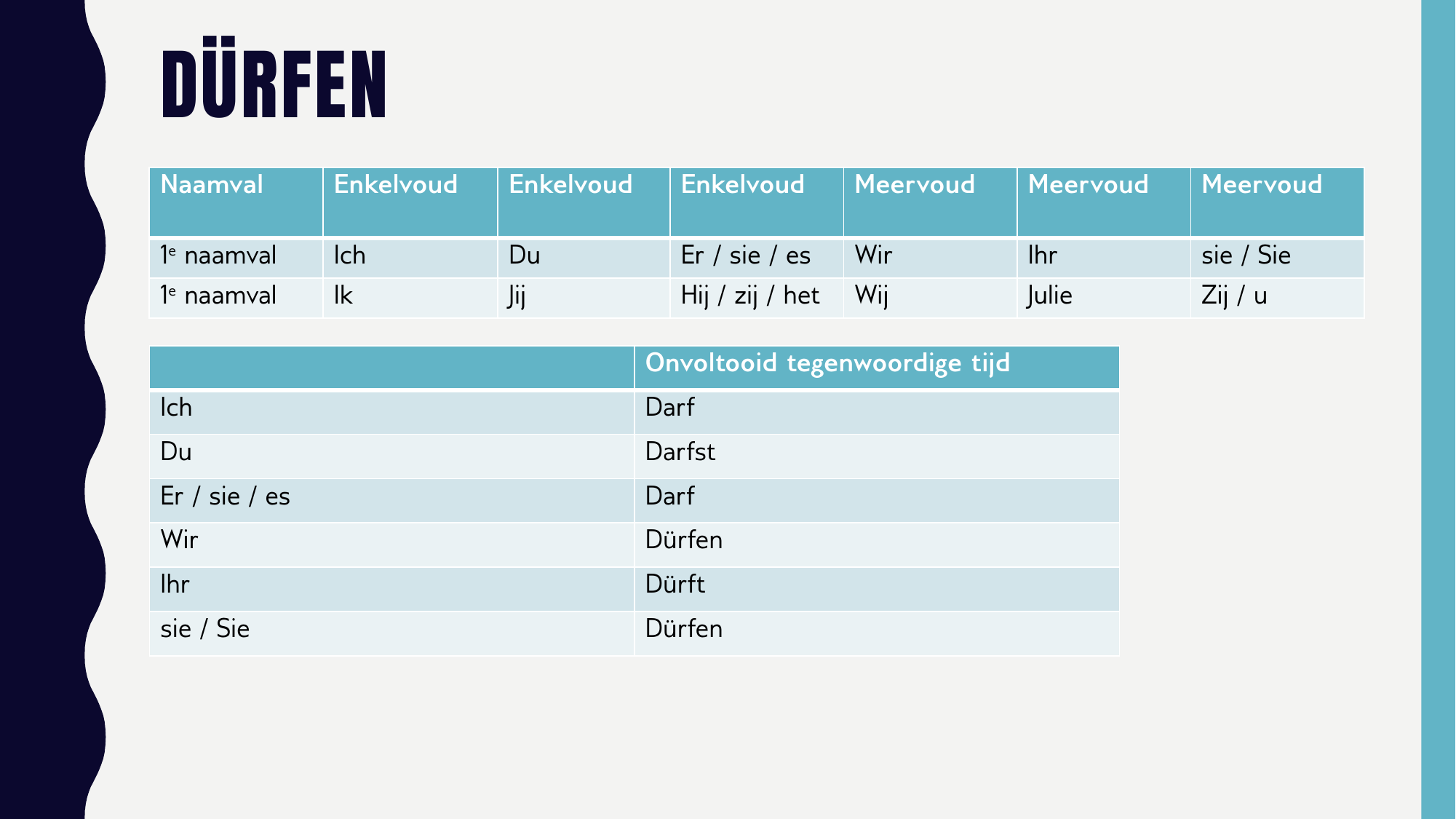

# Dürfen
| Naamval | Enkelvoud | Enkelvoud | Enkelvoud | Meervoud | Meervoud | Meervoud |
| --- | --- | --- | --- | --- | --- | --- |
| 1e naamval | Ich | Du | Er / sie / es | Wir | Ihr | sie / Sie |
| 1e naamval | Ik | Jij | Hij / zij / het | Wij | Julie | Zij / u |
|  | Onvoltooid tegenwoordige tijd |
| --- | --- |
| Ich | Darf |
| Du | Darfst |
| Er / sie / es | Darf |
| Wir | Dürfen |
| Ihr | Dürft |
| sie / Sie | Dürfen |